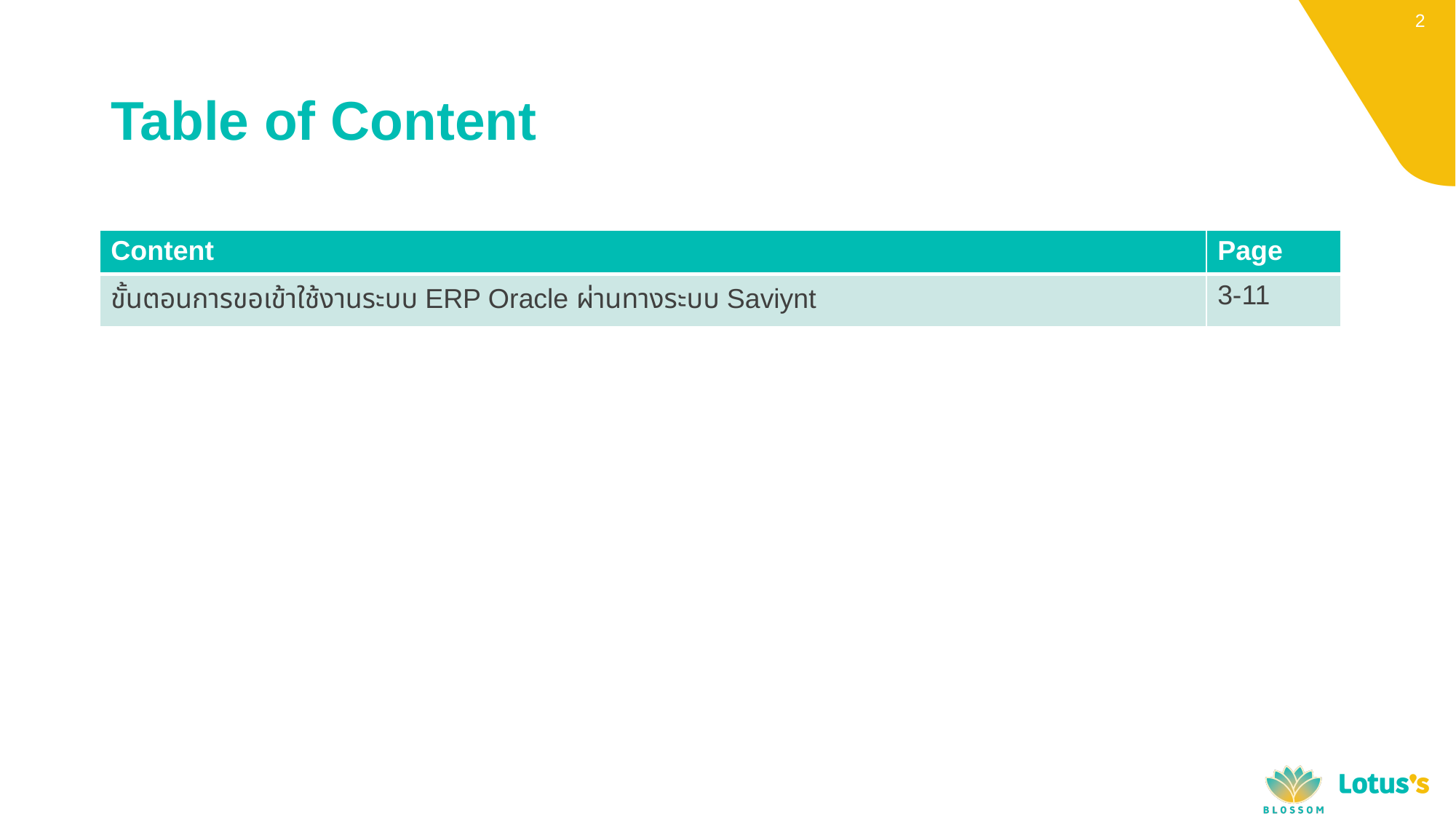

# Table of Content

| Content | Page |
| --- | --- |
| ขั้นตอนการขอเข้าใช้งานระบบ ERP Oracle ผ่านทางระบบ Saviynt | 3-11 |